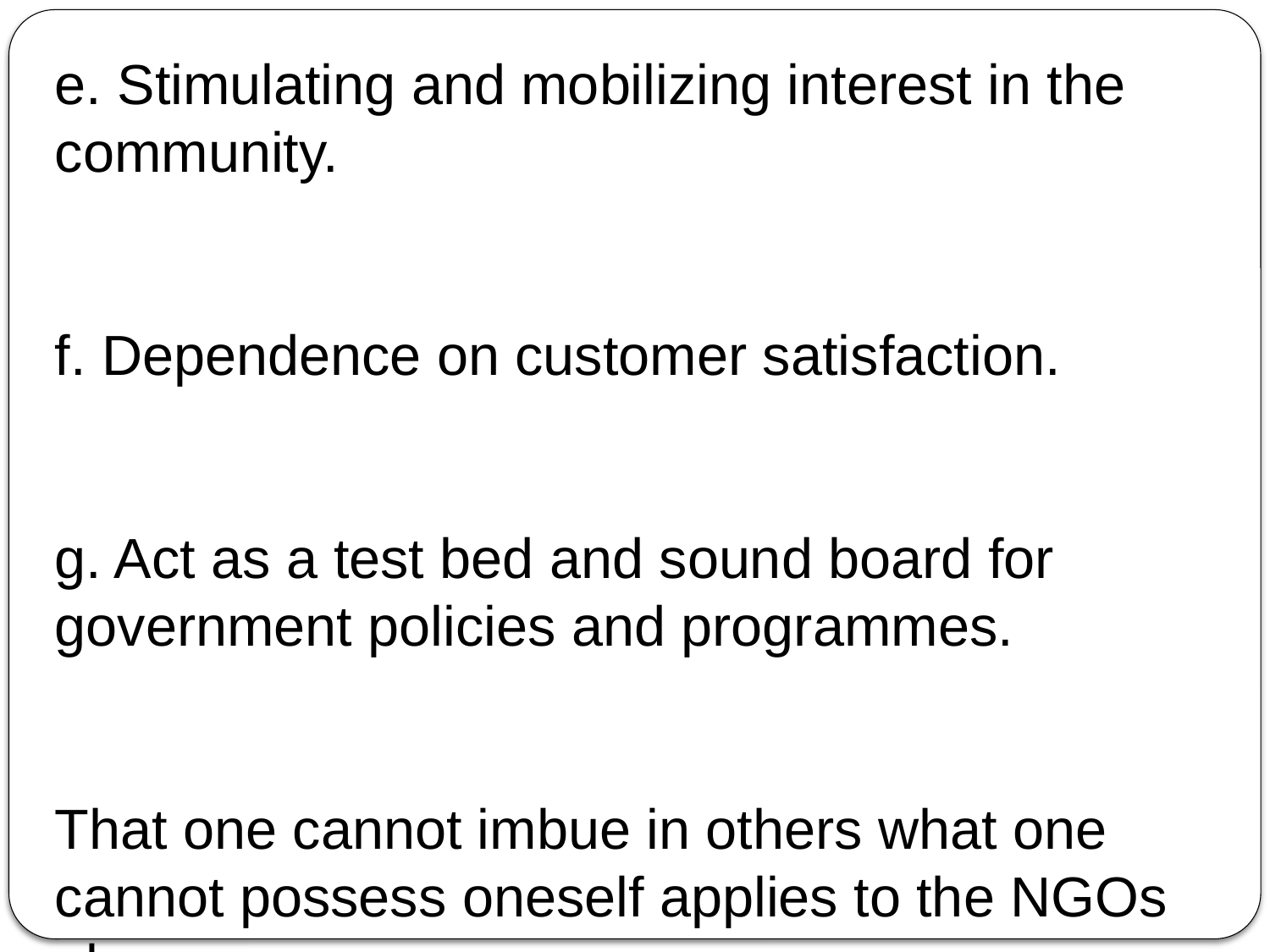

e. Stimulating and mobilizing interest in the community.

f. Dependence on customer satisfaction.

g. Act as a test bed and sound board for government policies and programmes.

That one cannot imbue in others what one cannot possess oneself applies to the NGOs also.